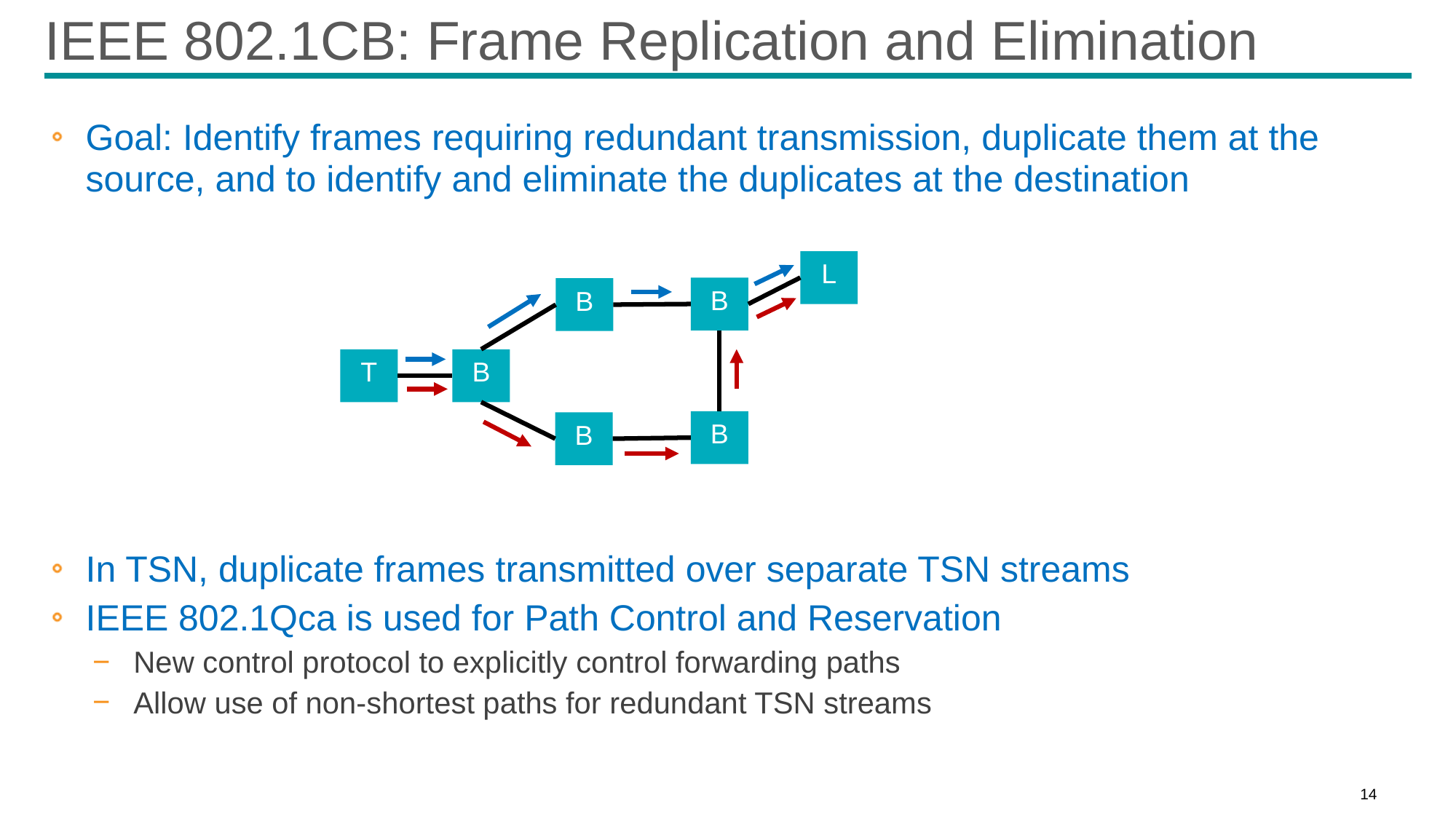

# IEEE 802.1CB: Frame Replication and Elimination
Goal: Identify frames requiring redundant transmission, duplicate them at the source, and to identify and eliminate the duplicates at the destination

In TSN, duplicate frames transmitted over separate TSN streams
IEEE 802.1Qca is used for Path Control and Reservation
New control protocol to explicitly control forwarding paths
Allow use of non-shortest paths for redundant TSN streams

L
B
B
T
B
B
B